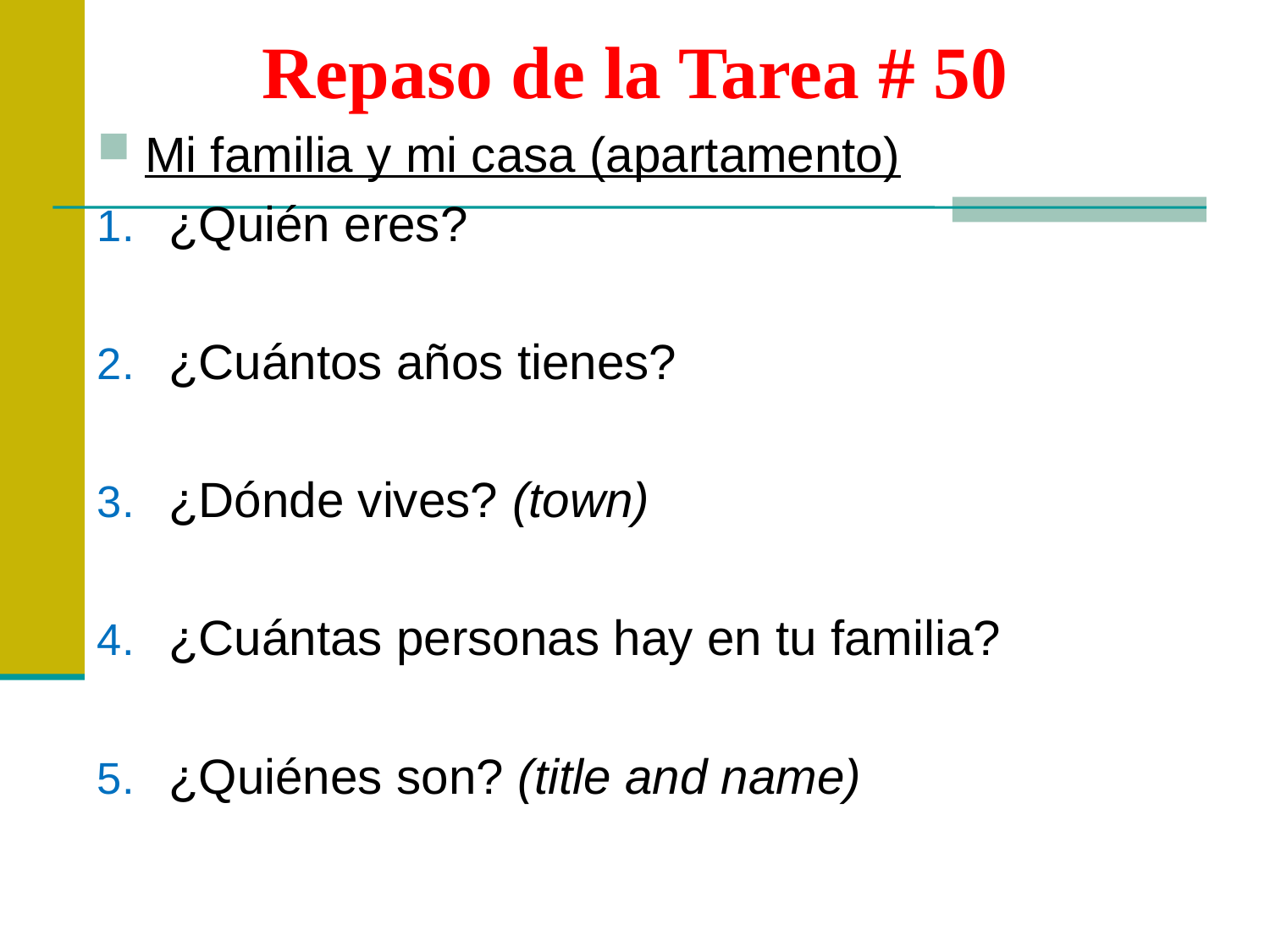

# Repaso de la Tarea # 50
Mi familia y mi casa (apartamento)
¿Quién eres?

¿Cuántos años tienes?

¿Dónde vives? (town)

¿Cuántas personas hay en tu familia?

¿Quiénes son? (title and name)